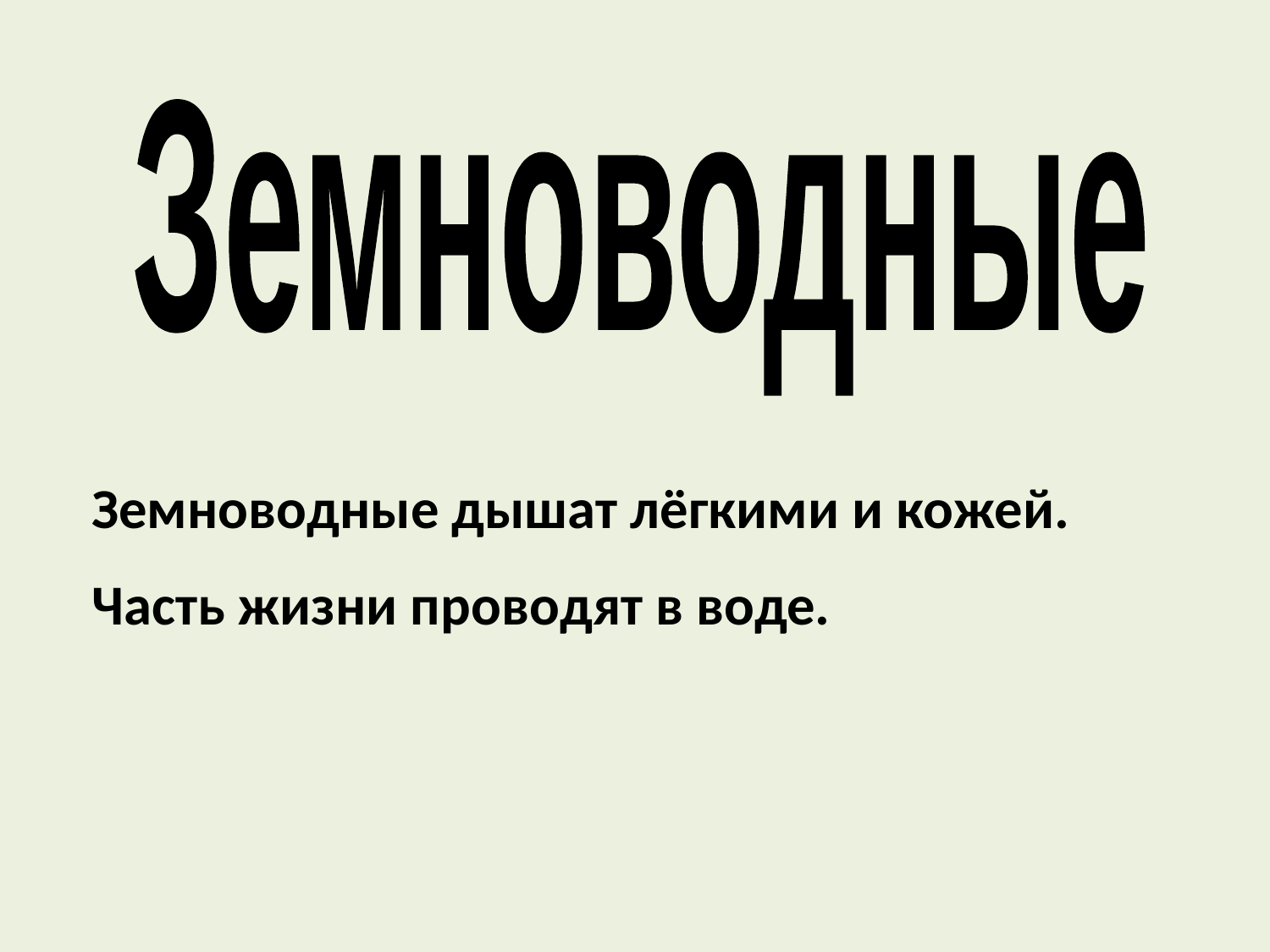

Земноводные
Земноводные дышат лёгкими и кожей.
Часть жизни проводят в воде.